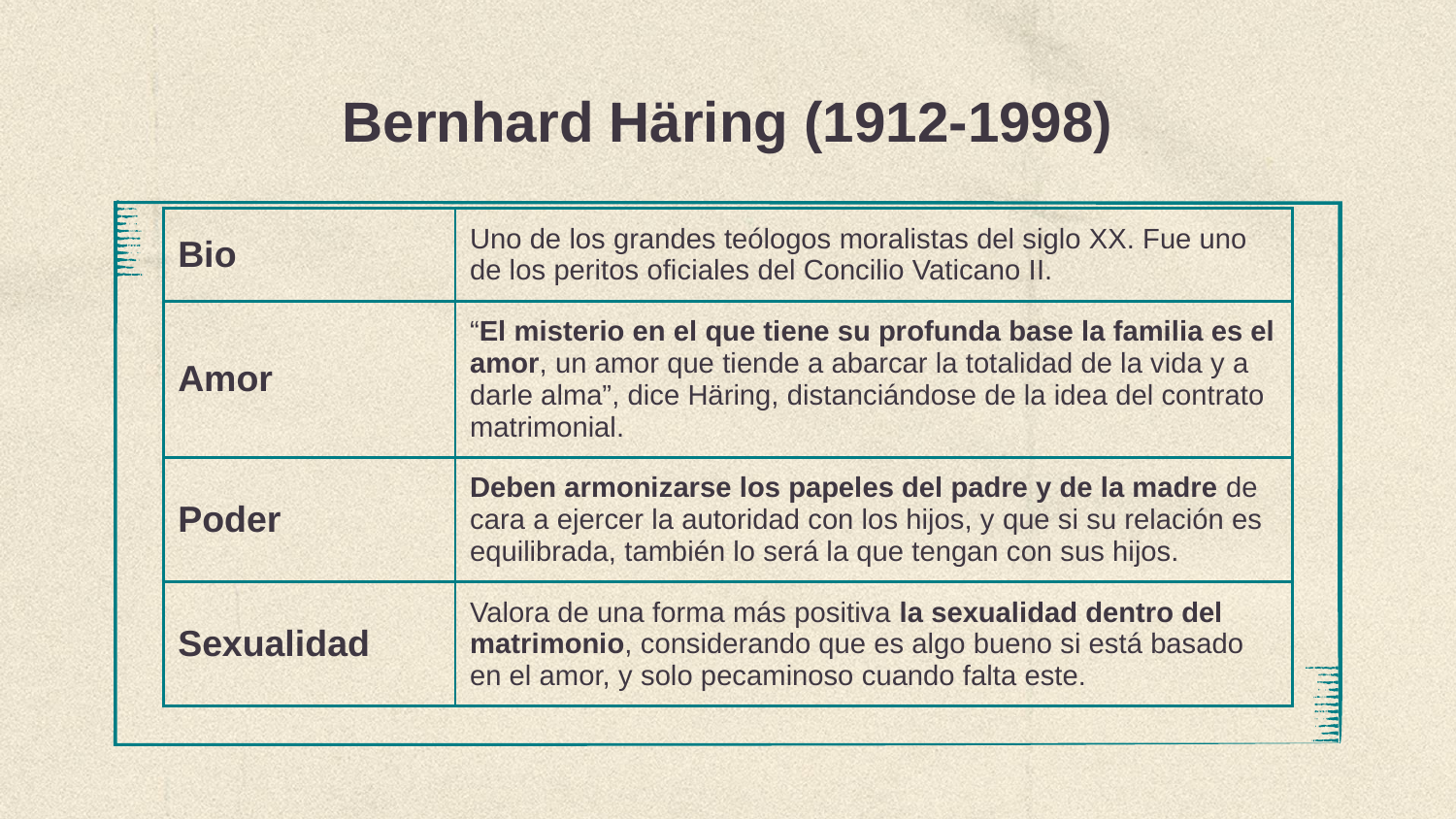

# Bernhard Häring (1912-1998)

| Bio | Uno de los grandes teólogos moralistas del siglo XX. Fue uno de los peritos oficiales del Concilio Vaticano II. |
| --- | --- |
| Amor | “El misterio en el que tiene su profunda base la familia es el amor, un amor que tiende a abarcar la totalidad de la vida y a darle alma”, dice Häring, distanciándose de la idea del contrato matrimonial. |
| Poder | Deben armonizarse los papeles del padre y de la madre de cara a ejercer la autoridad con los hijos, y que si su relación es equilibrada, también lo será la que tengan con sus hijos. |
| Sexualidad | Valora de una forma más positiva la sexualidad dentro del matrimonio, considerando que es algo bueno si está basado en el amor, y solo pecaminoso cuando falta este. |